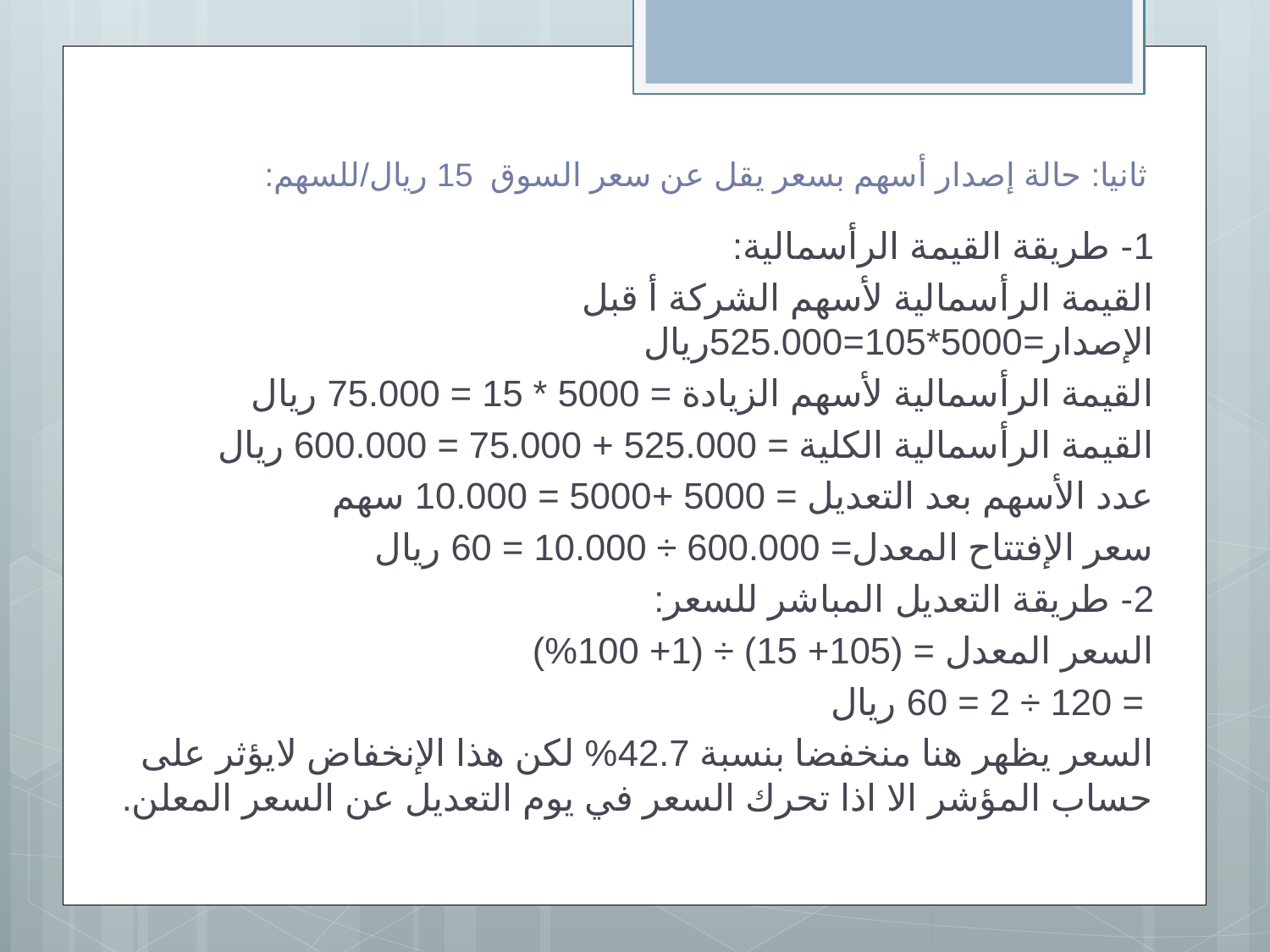

# ثانيا: حالة إصدار أسهم بسعر يقل عن سعر السوق  15 ريال/للسهم:
1- طريقة القيمة الرأسمالية:
القيمة الرأسمالية لأسهم الشركة أ قبل الإصدار=5000*105=525.000ريال
القيمة الرأسمالية لأسهم الزيادة = 5000 * 15 = 75.000 ريال
القيمة الرأسمالية الكلية = 525.000 + 75.000 = 600.000 ريال
عدد الأسهم بعد التعديل = 5000 +5000 = 10.000 سهم
سعر الإفتتاح المعدل= 600.000 ÷ 10.000 = 60 ريال
2- طريقة التعديل المباشر للسعر:
السعر المعدل = (105+ 15) ÷ (1+ 100%)
	 = 120 ÷ 2 = 60 ريال
السعر يظهر هنا منخفضا بنسبة 42.7% لكن هذا الإنخفاض لايؤثر على حساب المؤشر الا اذا تحرك السعر في يوم التعديل عن السعر المعلن.